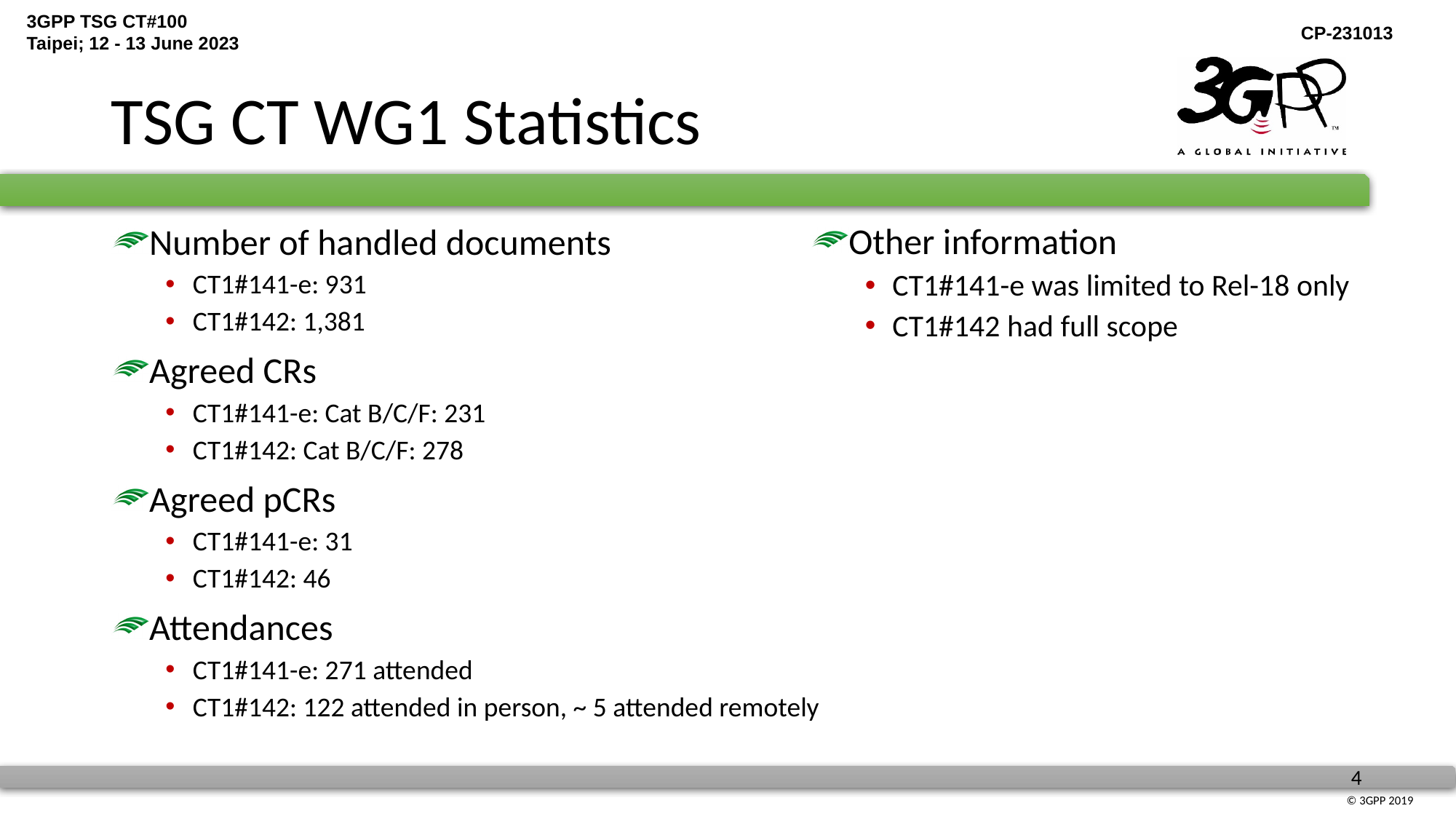

# TSG CT WG1 Statistics
Other information
CT1#141-e was limited to Rel-18 only
CT1#142 had full scope
Number of handled documents
CT1#141-e: 931
CT1#142: 1,381
Agreed CRs
CT1#141-e: Cat B/C/F: 231
CT1#142: Cat B/C/F: 278
Agreed pCRs
CT1#141-e: 31
CT1#142: 46
Attendances
CT1#141-e: 271 attended
CT1#142: 122 attended in person, ~ 5 attended remotely